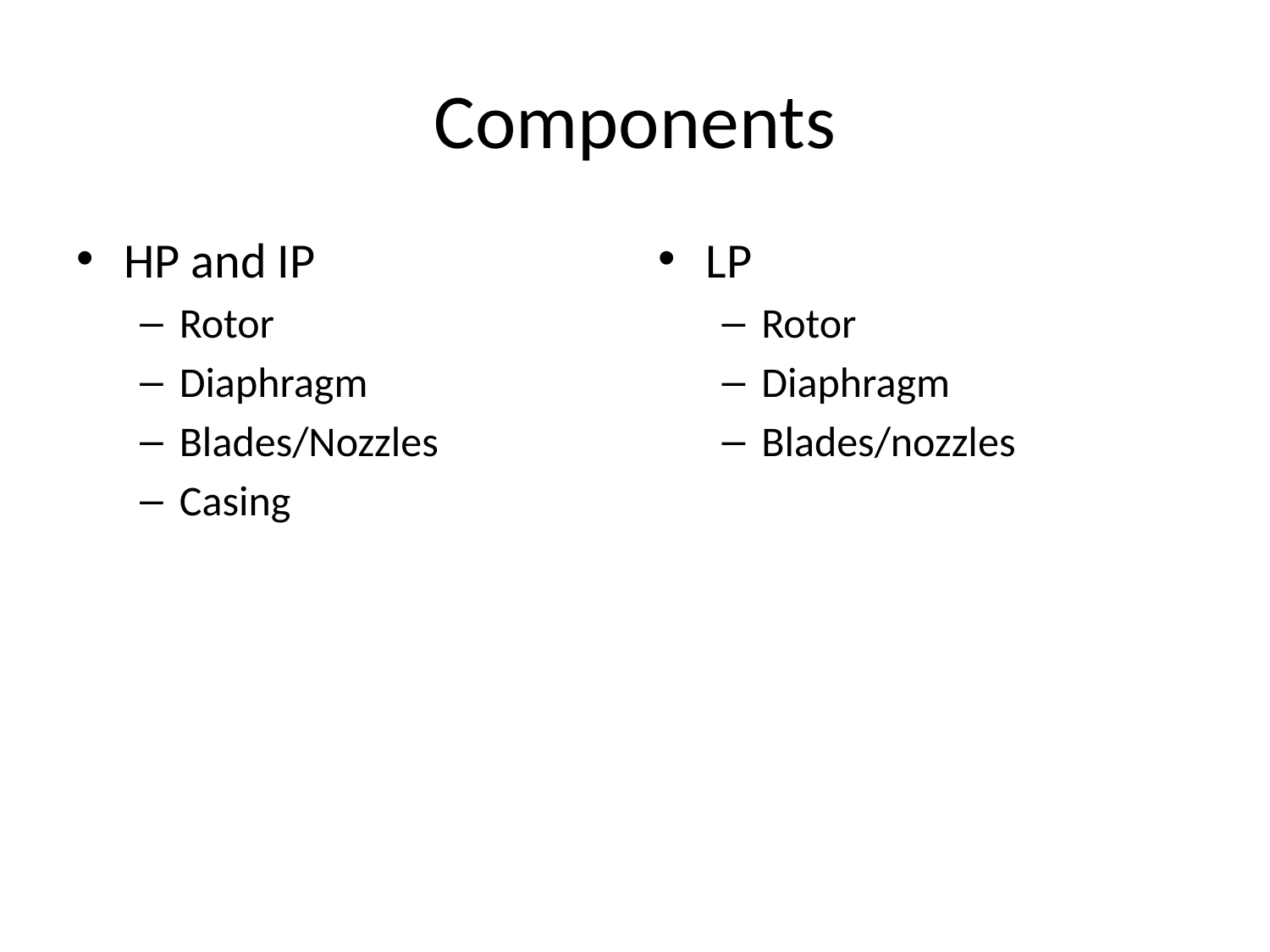

# Components
HP and IP
Rotor
Diaphragm
Blades/Nozzles
Casing

LP
Rotor
Diaphragm
Blades/nozzles